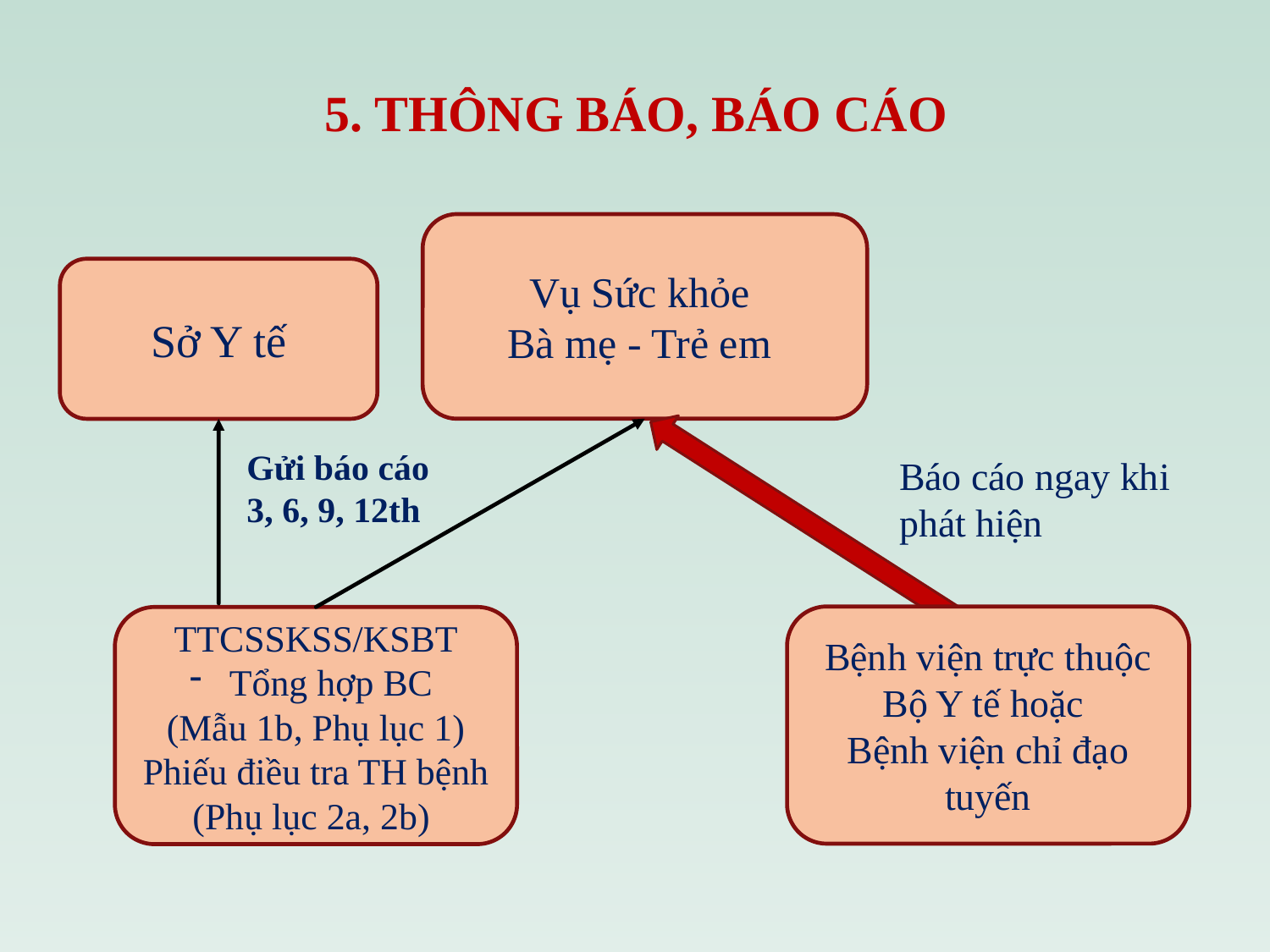

# 5. THÔNG BÁO, BÁO CÁO

Vụ Sức khỏe
Bà mẹ - Trẻ em
Sở Y tế
Gửi báo cáo
3, 6, 9, 12th

Bệnh viện trực thuộc Bộ Y tế hoặc
Bệnh viện chỉ đạo tuyến
TTCSSKSS/KSBT
Tổng hợp BC
(Mẫu 1b, Phụ lục 1)
Phiếu điều tra TH bệnh
(Phụ lục 2a, 2b)
Báo cáo ngay khi phát hiện